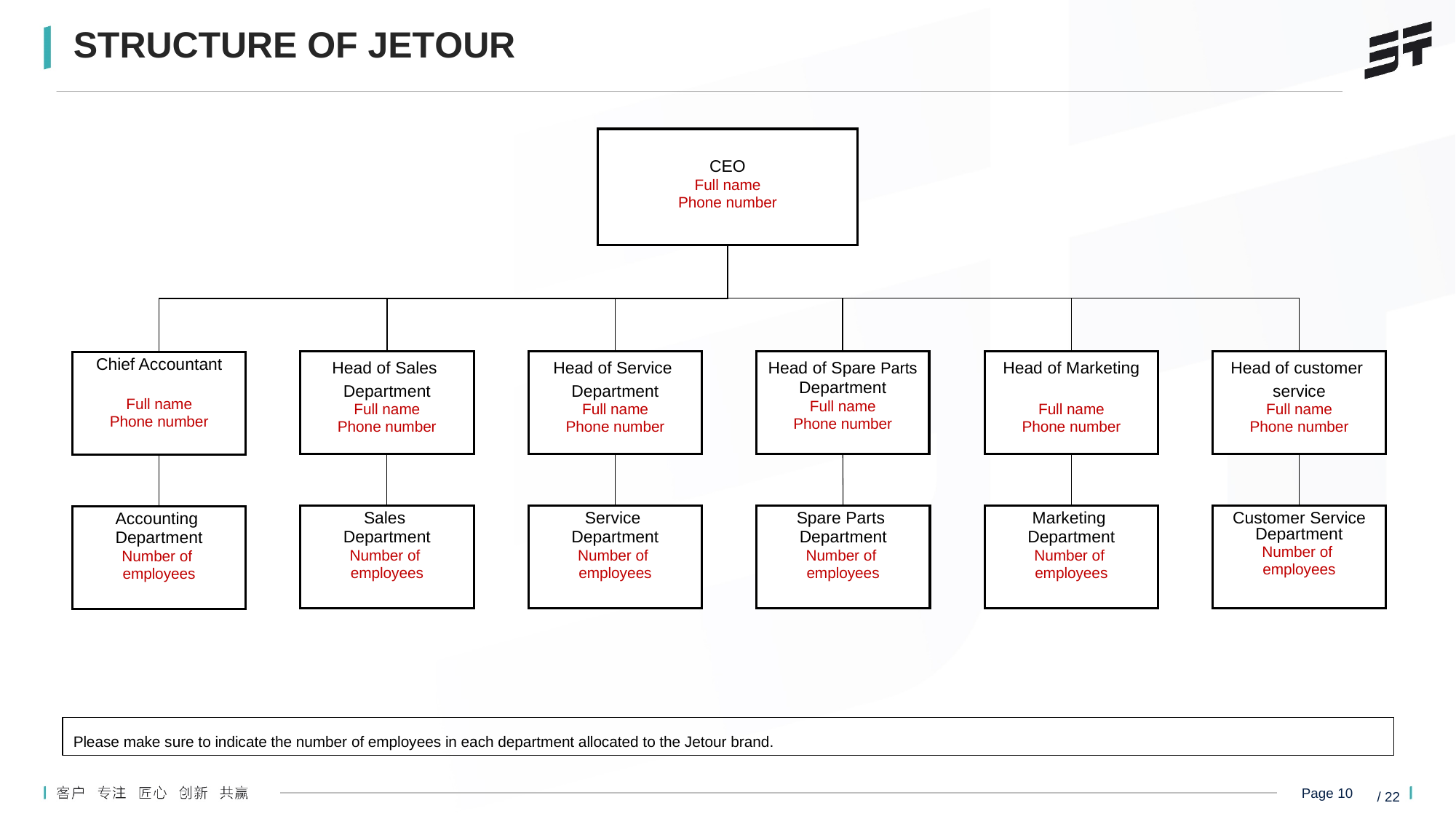

STRUCTURE OF JETОUR

CEO
Full name
Phone number
Head of Spare Parts Department
Full name
Phone number
Head of Marketing

Full name
Phone number
Head of customer
service
Full name
Phone number
Head of Sales
Department
Full name
Phone number
Head of Service
Department
Full name
Phone number
Chief Accountant

Full name
Phone number
Spare Parts
Department
Number of
employees
Marketing
Department
Number of
employees
Customer Service Department
Number of
employees
Sales
Department
Number of
employees
Service
Department
Number of
employees
Accounting
Department
Number of
employees
Please make sure to indicate the number of employees in each department allocated to the Jetour brand.